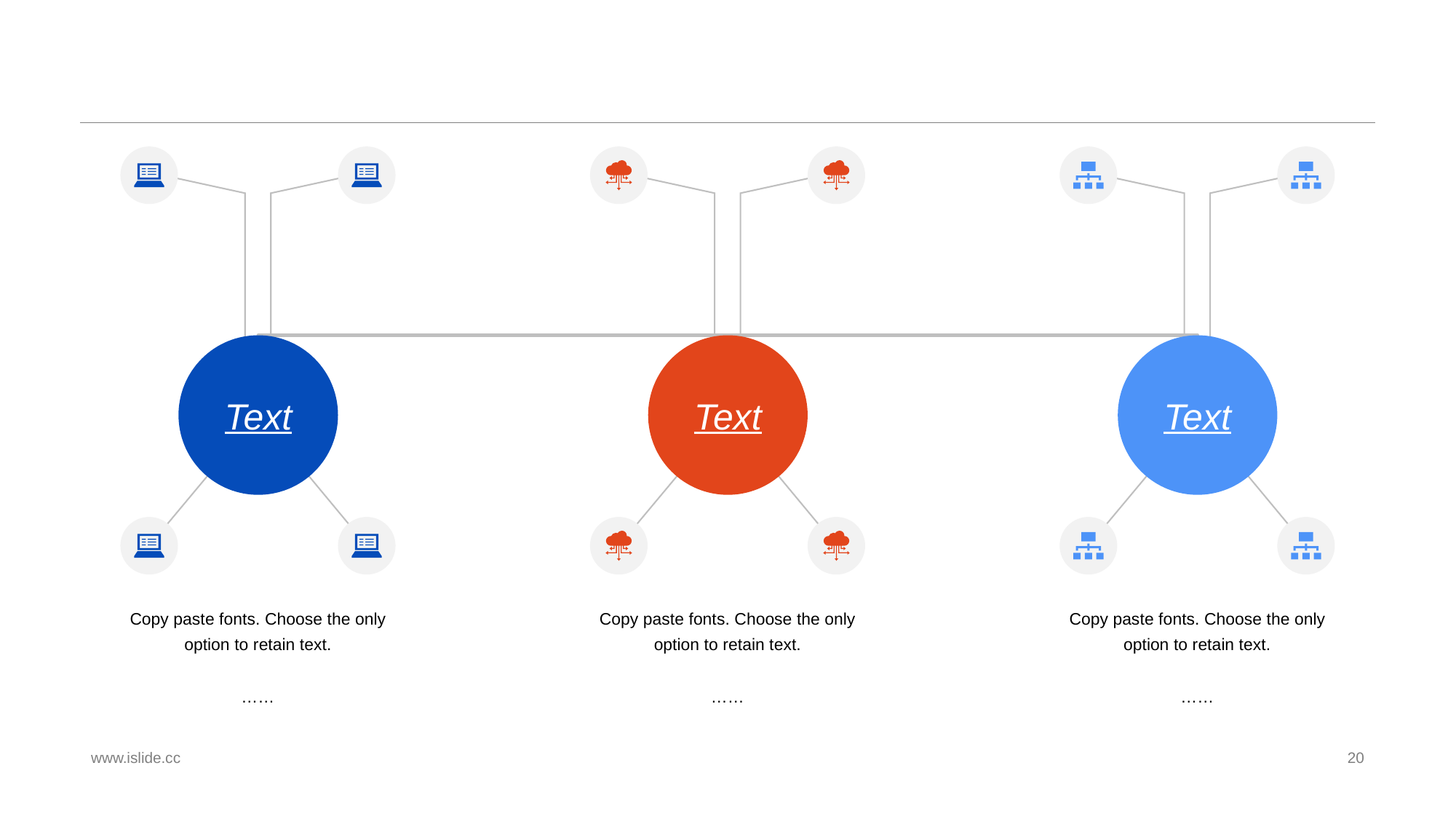

#

Text

Copy paste fonts. Choose the only option to retain text.

……

Text

Copy paste fonts. Choose the only option to retain text.

……

Text

Copy paste fonts. Choose the only option to retain text.

……
www.islide.cc
20